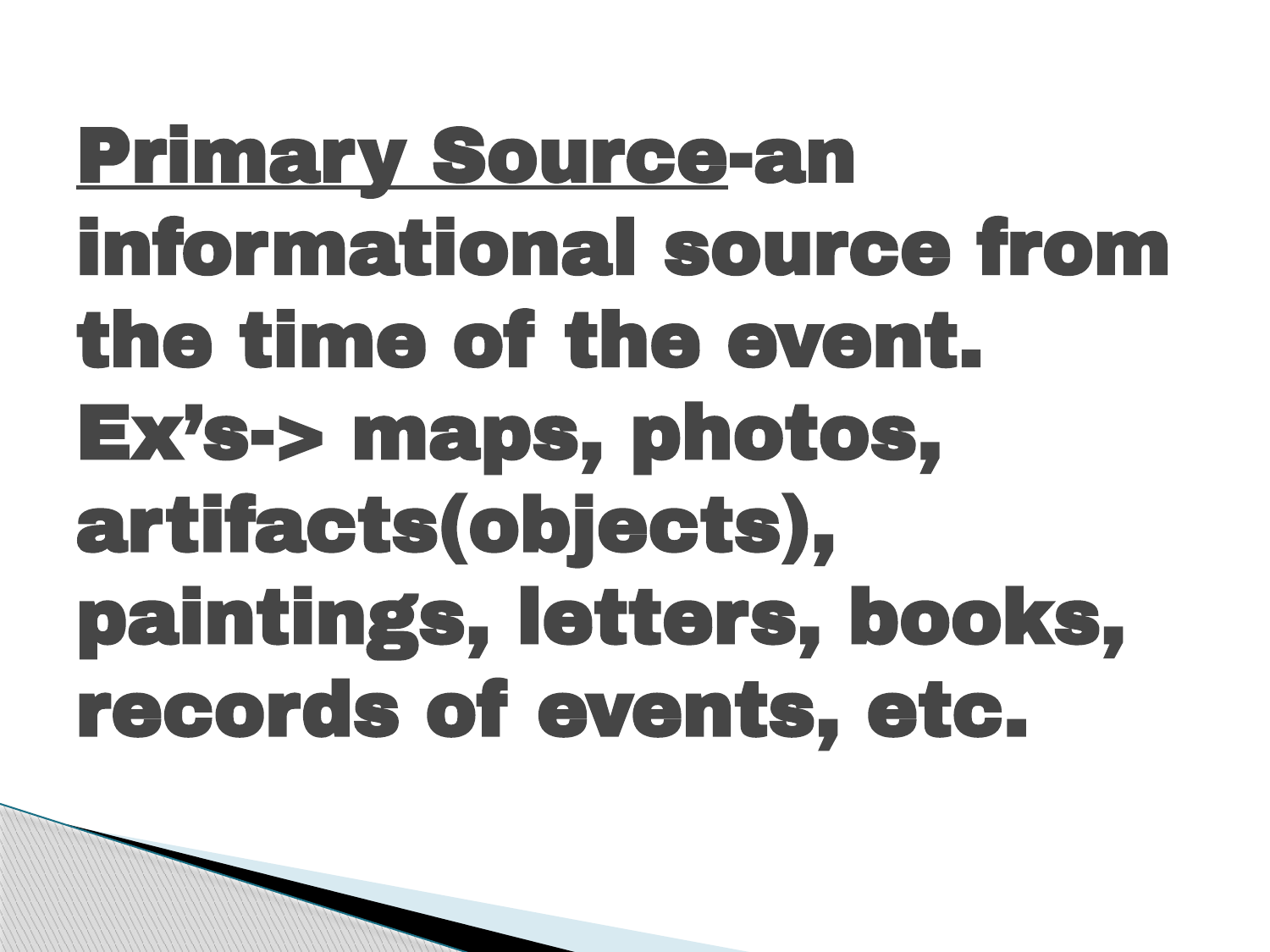

# Primary Source-an informational source from the time of the event. Ex’s-> maps, photos, artifacts(objects), paintings, letters, books, records of events, etc.